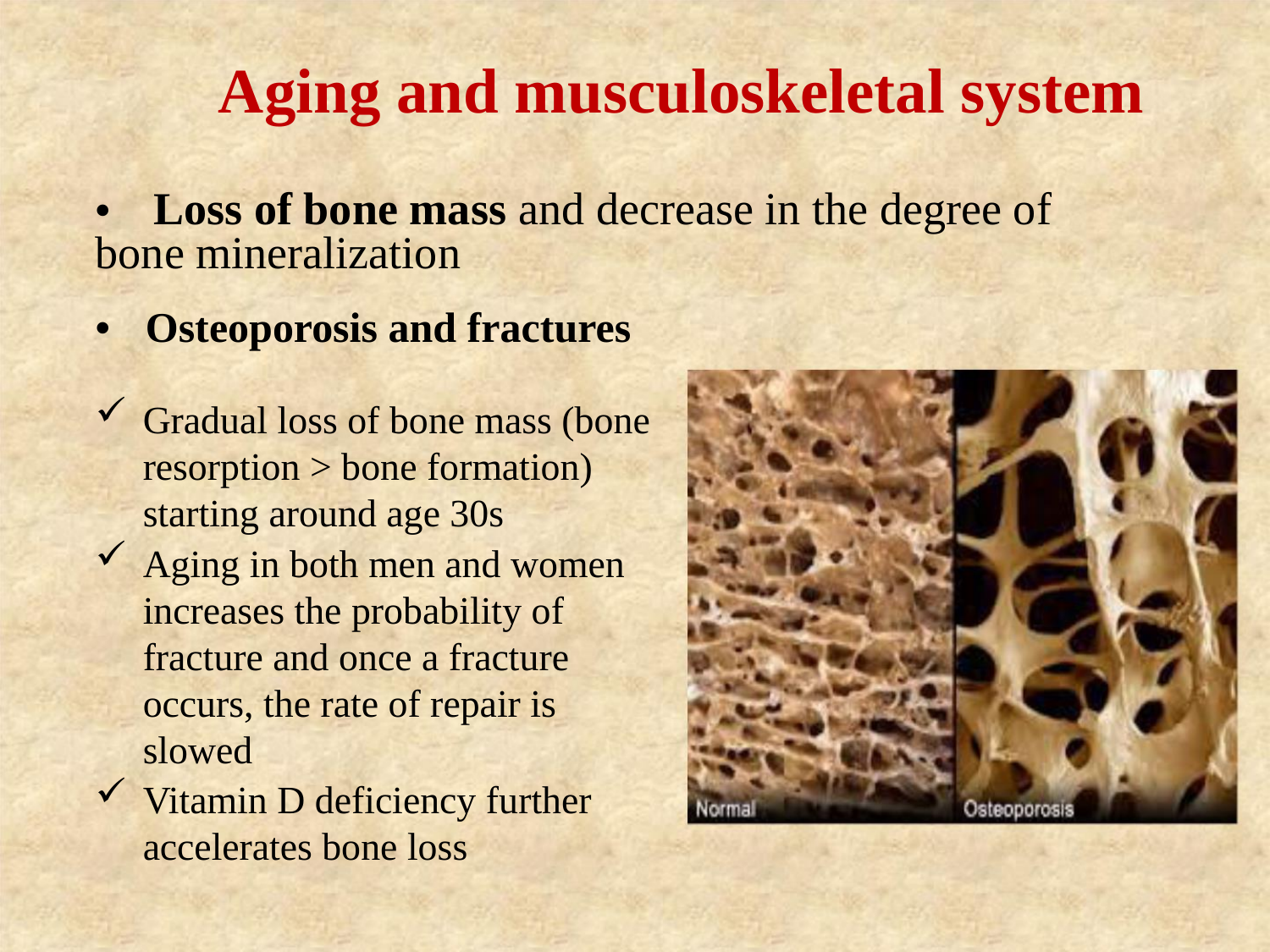

Aging and musculoskeletal system
•  Loss of bone mass and decrease in the degree of bone mineralization

•   Osteoporosis and fractures

Gradual loss of bone mass (bone resorption > bone formation) starting around age 30s
Aging in both men and women increases the probability of fracture and once a fracture occurs, the rate of repair is slowed
Vitamin D deficiency further accelerates bone loss